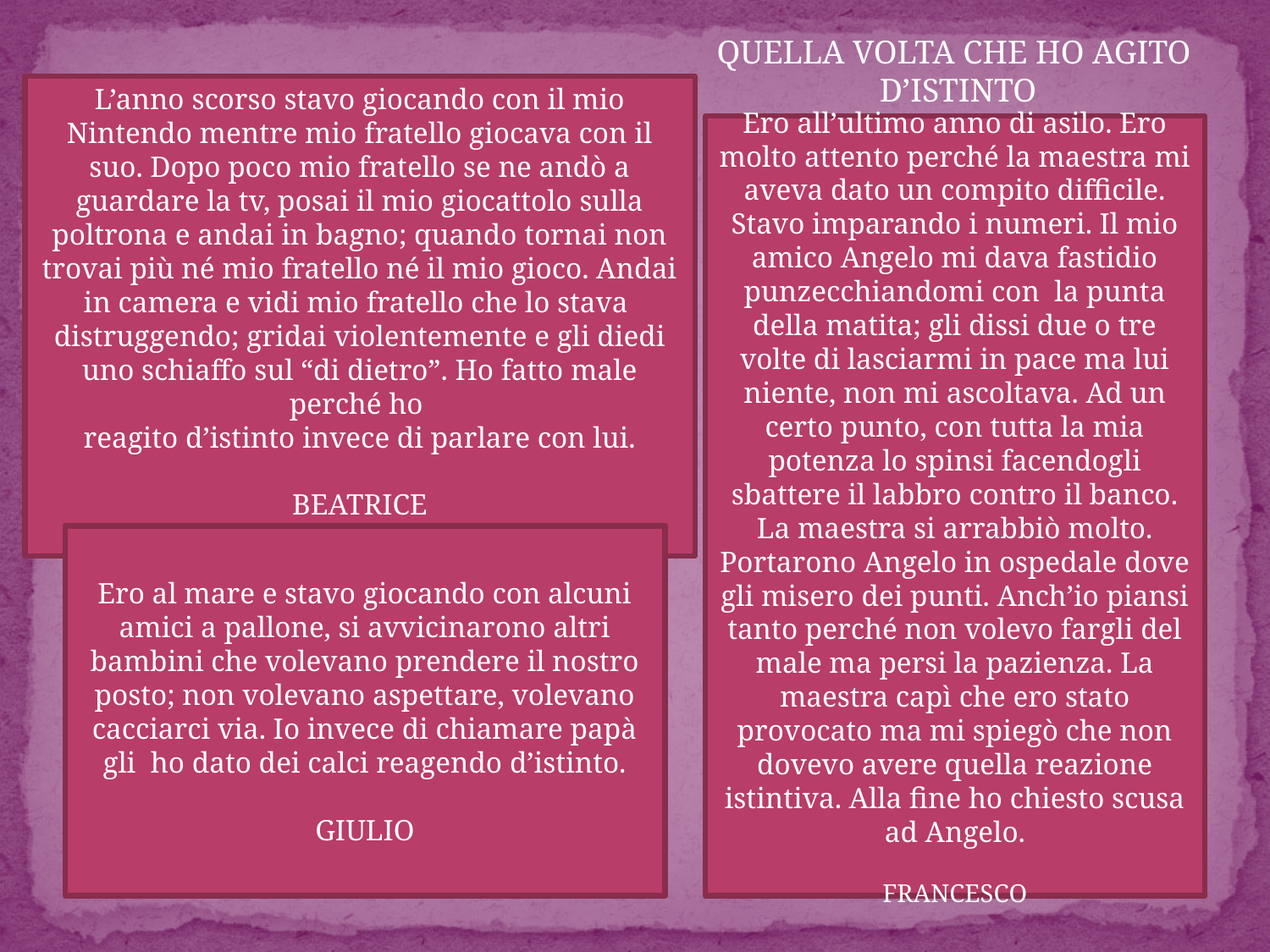

# QUELLA VOLTA CHE HO AGITO D’ISTINTO
QUELLA VOLTA CHE HO AGITO
D’ISTINTO
L’anno scorso stavo giocando con il mio Nintendo mentre mio fratello giocava con il suo. Dopo poco mio fratello se ne andò a guardare la tv, posai il mio giocattolo sulla poltrona e andai in bagno; quando tornai non trovai più né mio fratello né il mio gioco. Andai in camera e vidi mio fratello che lo stava  distruggendo; gridai violentemente e gli diedi uno schiaffo sul “di dietro”. Ho fatto male perché ho
reagito d’istinto invece di parlare con lui.

BEATRICE

Ero all’ultimo anno di asilo. Ero molto attento perché la maestra mi aveva dato un compito difficile. Stavo imparando i numeri. Il mio amico Angelo mi dava fastidio punzecchiandomi con  la punta della matita; gli dissi due o tre volte di lasciarmi in pace ma lui niente, non mi ascoltava. Ad un certo punto, con tutta la mia potenza lo spinsi facendogli sbattere il labbro contro il banco. La maestra si arrabbiò molto. Portarono Angelo in ospedale dove gli misero dei punti. Anch’io piansi tanto perché non volevo fargli del male ma persi la pazienza. La maestra capì che ero stato provocato ma mi spiegò che non dovevo avere quella reazione istintiva. Alla fine ho chiesto scusa ad Angelo.

FRANCESCO

Ero al mare e stavo giocando con alcuni amici a pallone, si avvicinarono altri bambini che volevano prendere il nostro posto; non volevano aspettare, volevano cacciarci via. Io invece di chiamare papà gli  ho dato dei calci reagendo d’istinto.

GIULIO